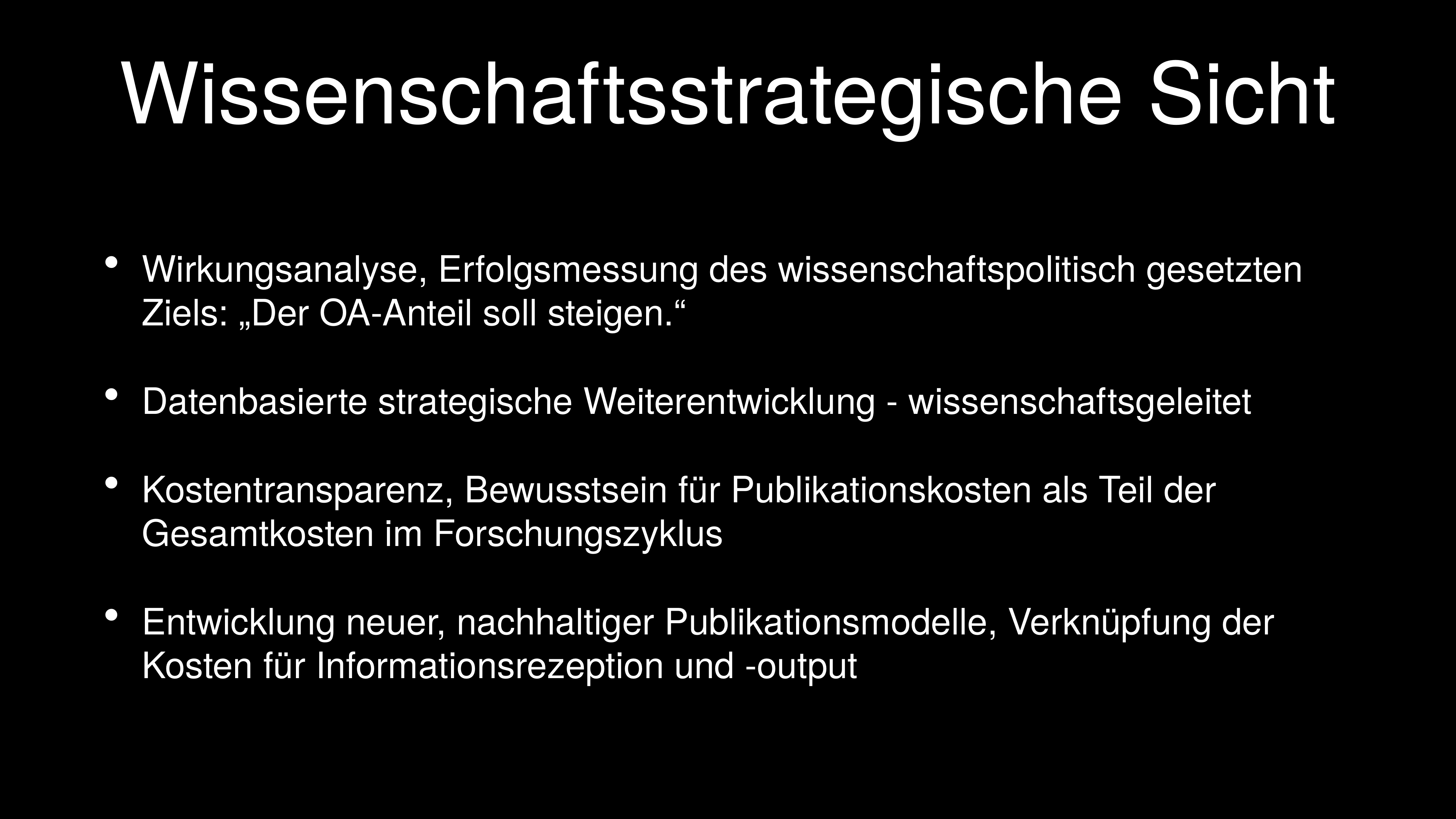

# Wissenschaftsstrategische Sicht
Wirkungsanalyse, Erfolgsmessung des wissenschaftspolitisch gesetzten Ziels: „Der OA-Anteil soll steigen.“
Datenbasierte strategische Weiterentwicklung - wissenschaftsgeleitet
Kostentransparenz, Bewusstsein für Publikationskosten als Teil der Gesamtkosten im Forschungszyklus
Entwicklung neuer, nachhaltiger Publikationsmodelle, Verknüpfung der Kosten für Informationsrezeption und -output